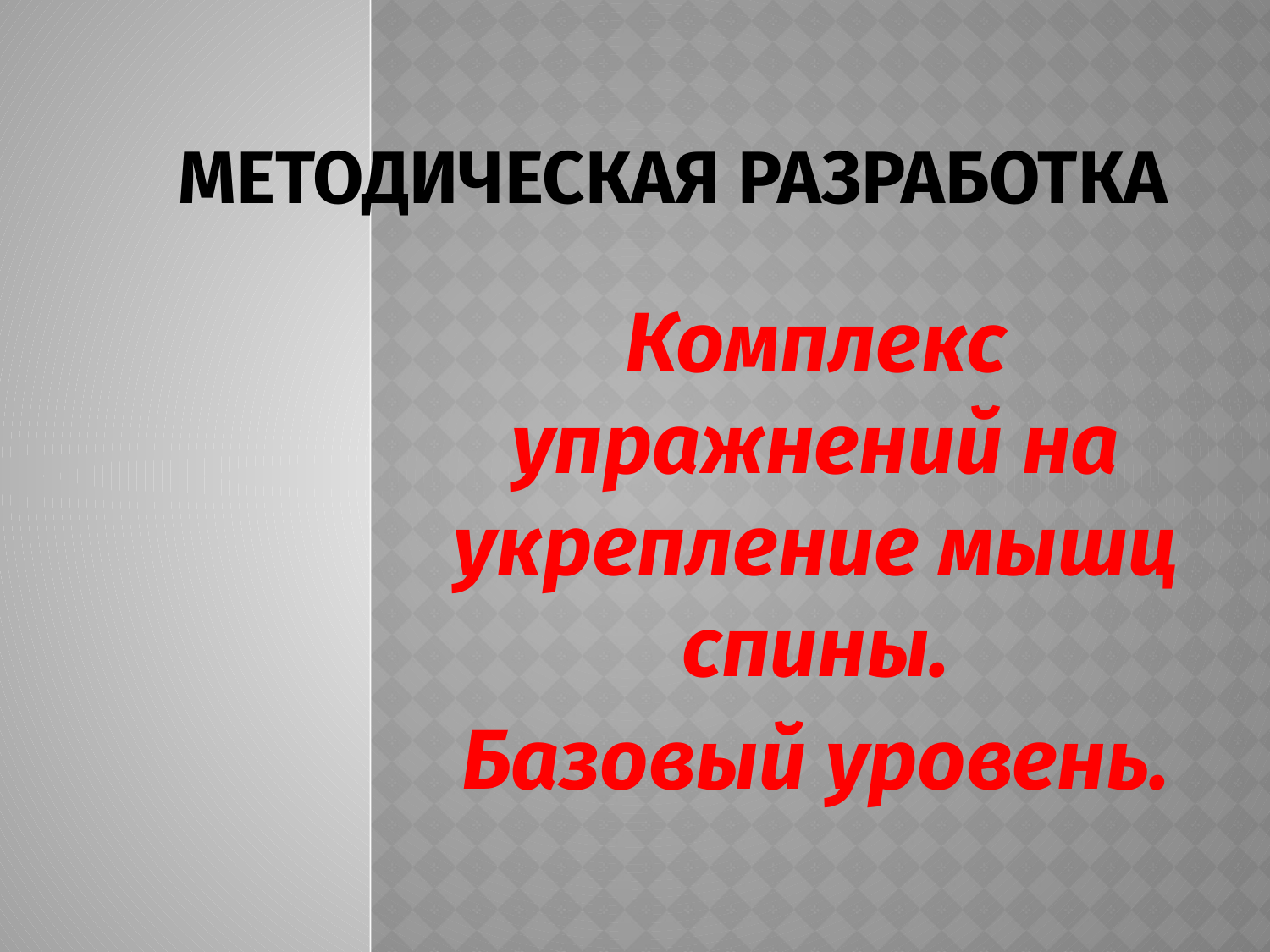

# Методическая разработка
Комплекс упражнений на укрепление мышц спины.
Базовый уровень.